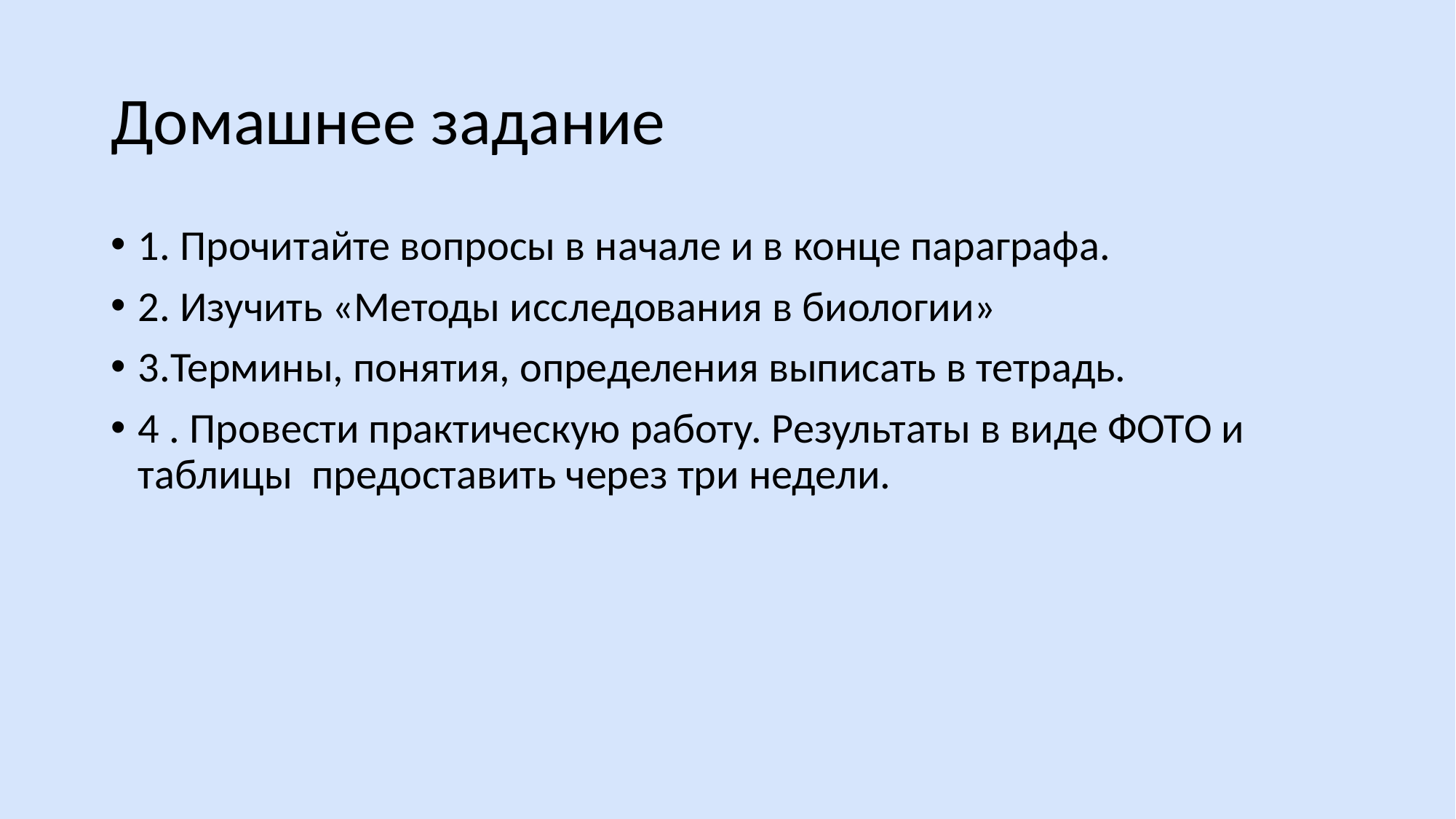

# Домашнее задание
1. Прочитайте вопросы в начале и в конце параграфа.
2. Изучить «Методы исследования в биологии»
3.Термины, понятия, определения выписать в тетрадь.
4 . Провести практическую работу. Результаты в виде ФОТО и таблицы  предоставить через три недели.